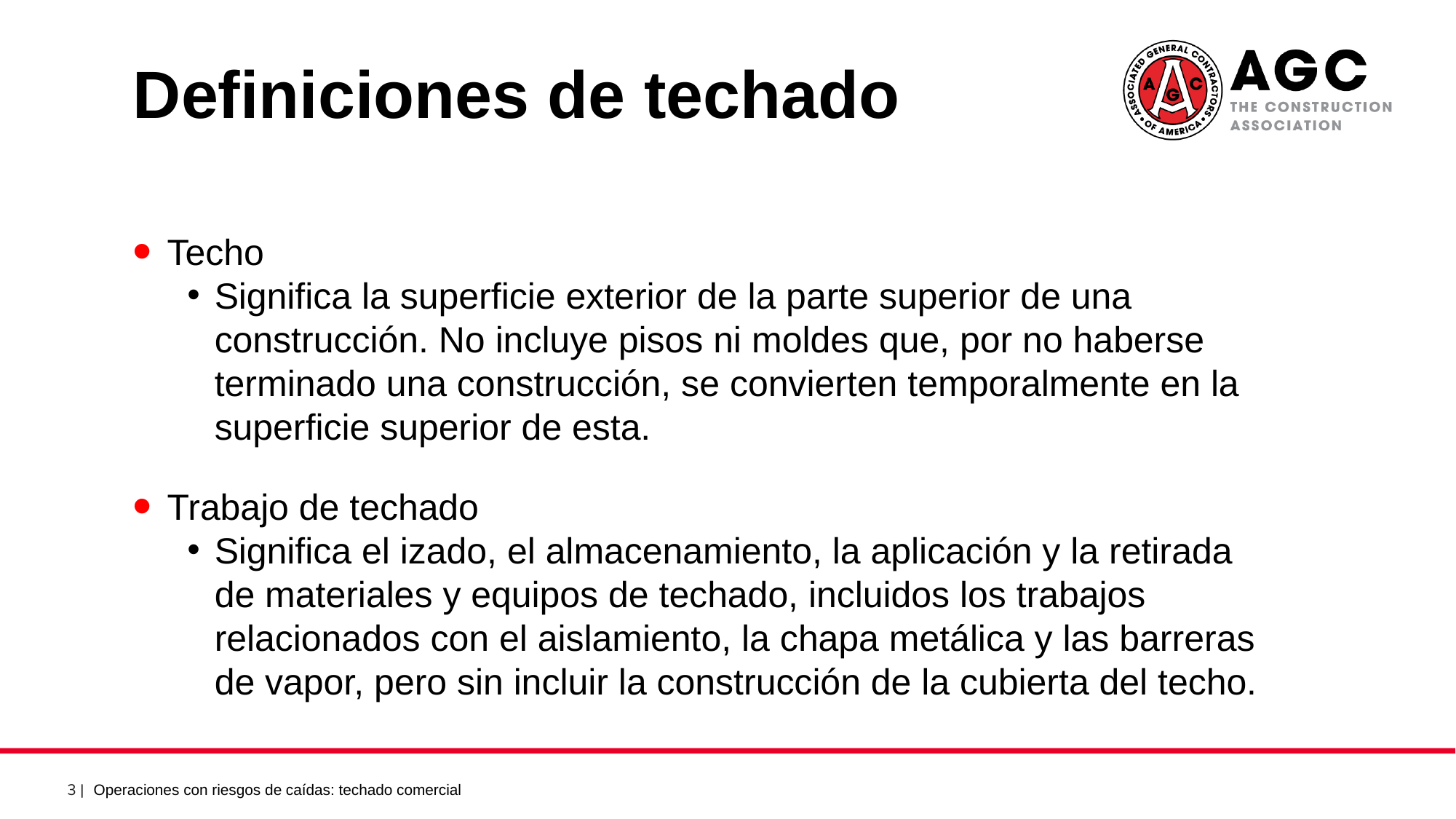

Definiciones de techado
Techo
Significa la superficie exterior de la parte superior de una construcción. No incluye pisos ni moldes que, por no haberse terminado una construcción, se convierten temporalmente en la superficie superior de esta.
Trabajo de techado
Significa el izado, el almacenamiento, la aplicación y la retirada de materiales y equipos de techado, incluidos los trabajos relacionados con el aislamiento, la chapa metálica y las barreras de vapor, pero sin incluir la construcción de la cubierta del techo.
Operaciones con riesgos de caídas: techado comercial